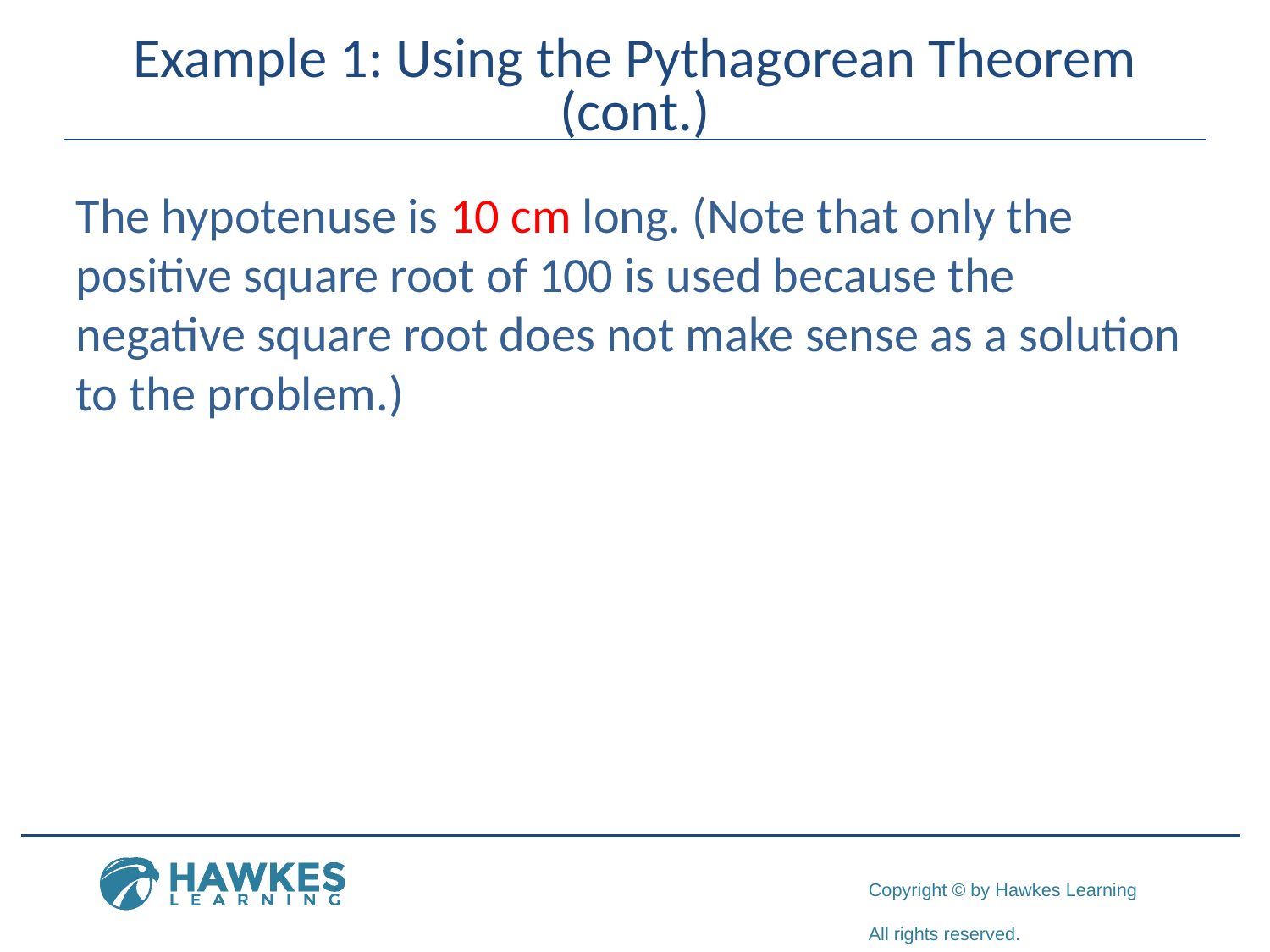

# Example 1: Using the Pythagorean Theorem (cont.)
The hypotenuse is 10 cm long. (Note that only the positive square root of 100 is used because the negative square root does not make sense as a solution to the problem.)